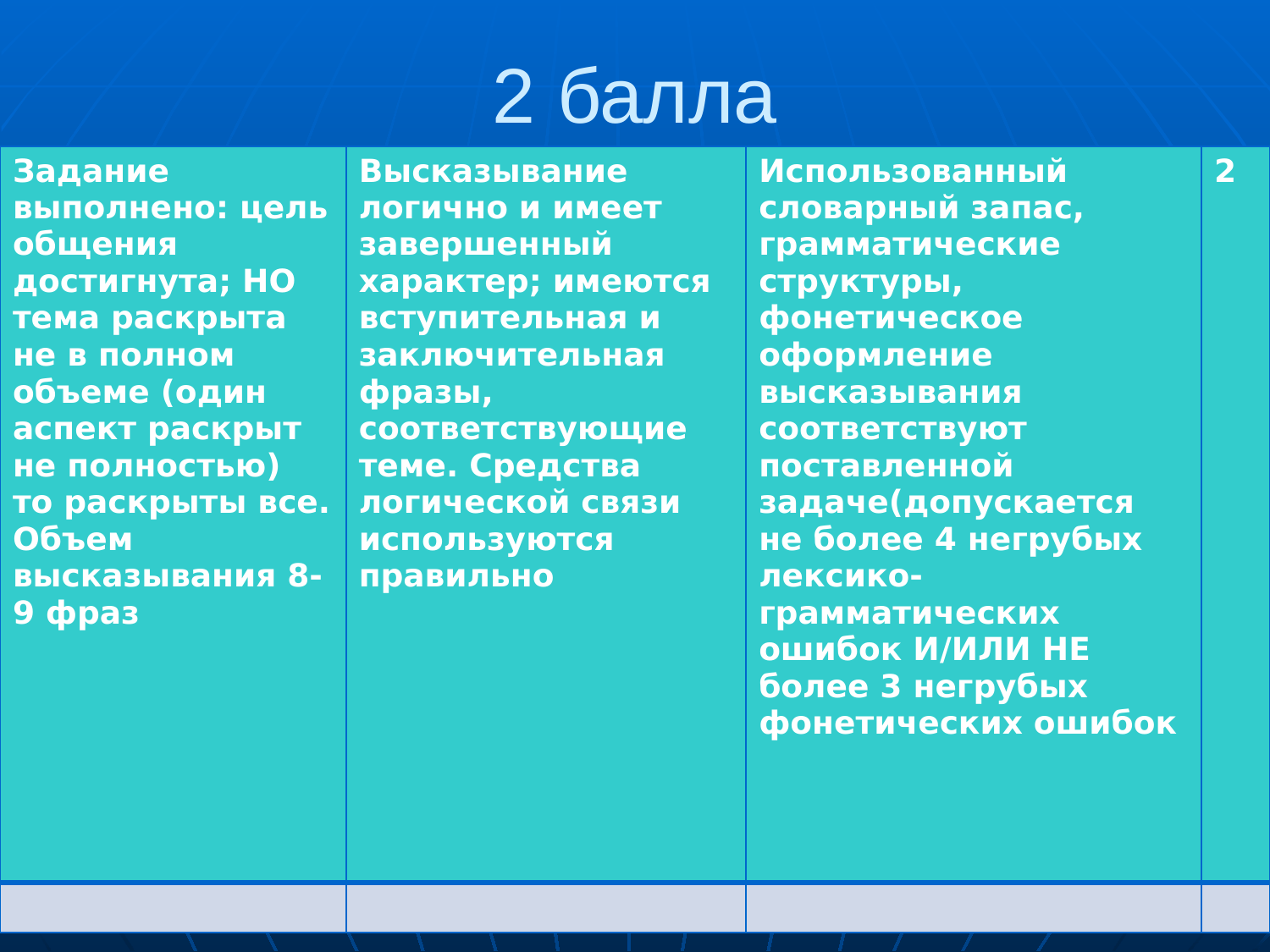

2 балла
| Задание выполнено: цель общения достигнута; НО тема раскрыта не в полном объеме (один аспект раскрыт не полностью) то раскрыты все. Объем высказывания 8-9 фраз | Высказывание логично и имеет завершенный характер; имеются вступительная и заключительная фразы, соответствующие теме. Средства логической связи используются правильно | Использованный словарный запас, грамматические структуры, фонетическое оформление высказывания соответствуют поставленной задаче(допускается не более 4 негрубых лексико-грамматических ошибок И/ИЛИ НЕ более 3 негрубых фонетических ошибок | 2 |
| --- | --- | --- | --- |
|  |  |  |  |